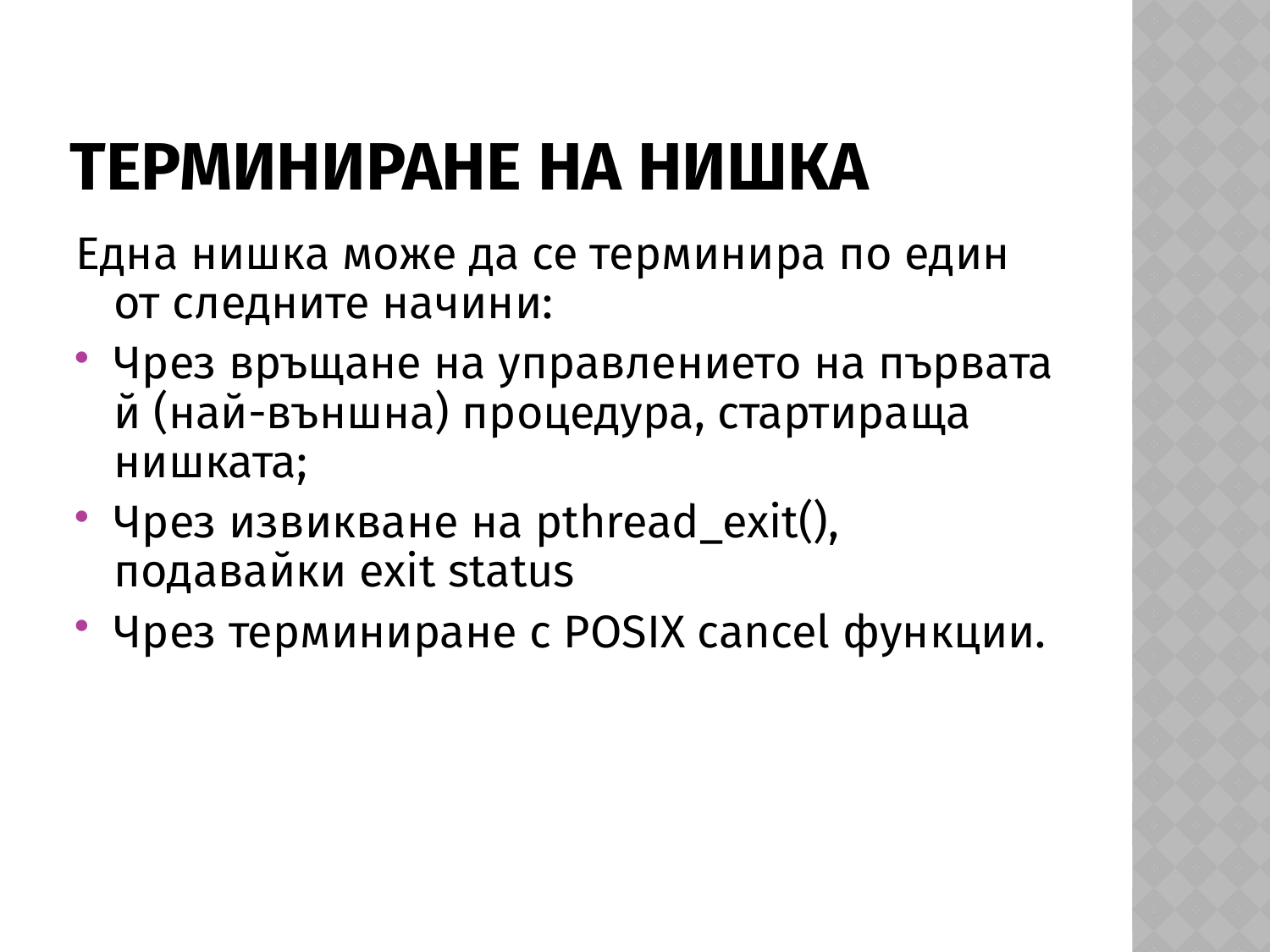

# Терминиране на нишка
Една нишка може да се терминира по един от следните начини:
Чрез връщане на управлението на първата й (най-външна) процедура, стартираща нишката;
Чрез извикване на pthread_exit(), подавайки exit status
Чрез терминиране с POSIX cancel функции.